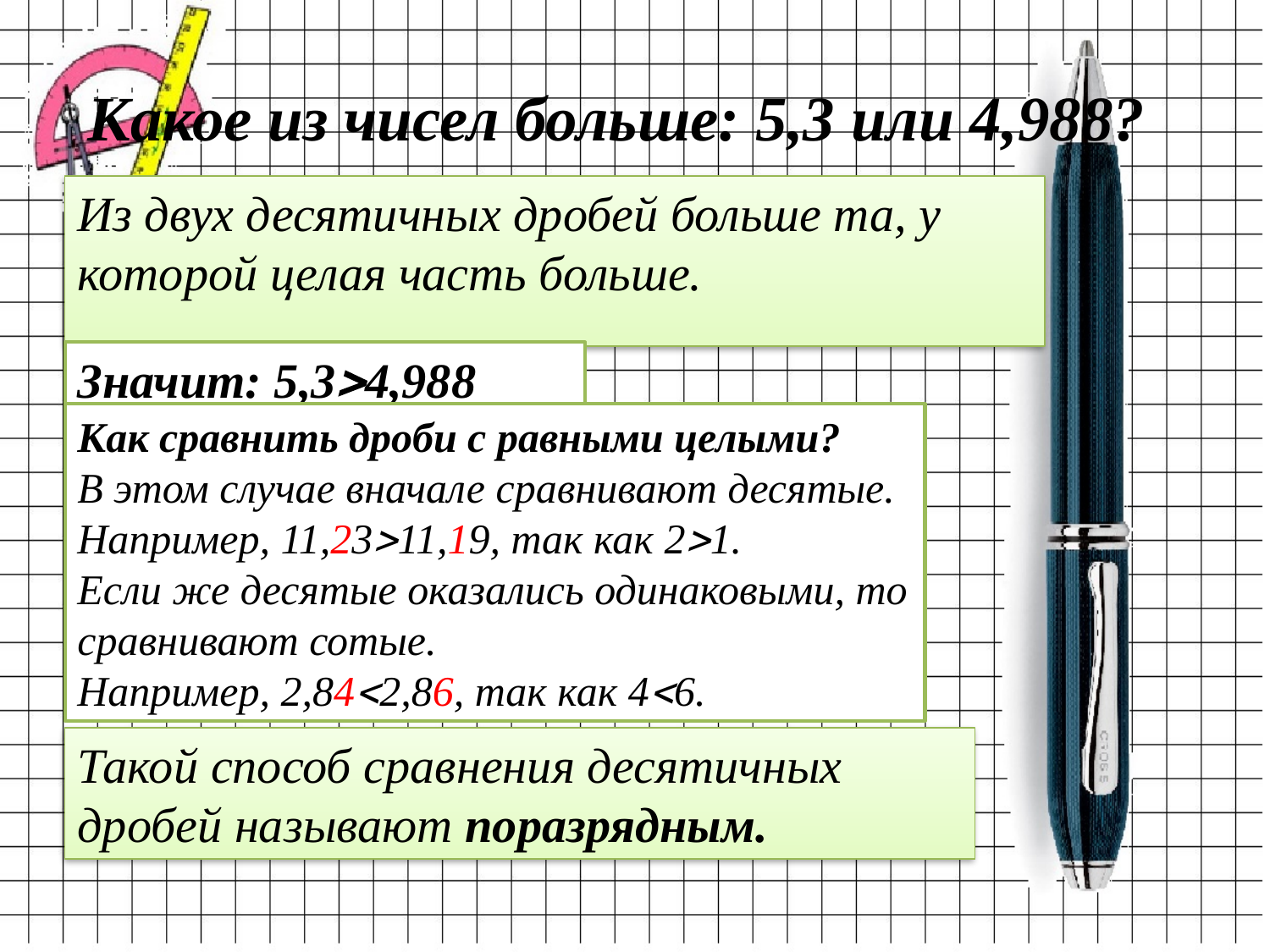

# Какое из чисел больше: 5,3 или 4,988?
Из двух десятичных дробей больше та, у которой целая часть больше.
Значит: 5,3>4,988
Как сравнить дроби с равными целыми?
В этом случае вначале сравнивают десятые.
Например, 11,23>11,19, так как 2>1.
Если же десятые оказались одинаковыми, то сравнивают сотые.
Например, 2,84<2,86, так как 4<6.
Такой способ сравнения десятичных дробей называют поразрядным.